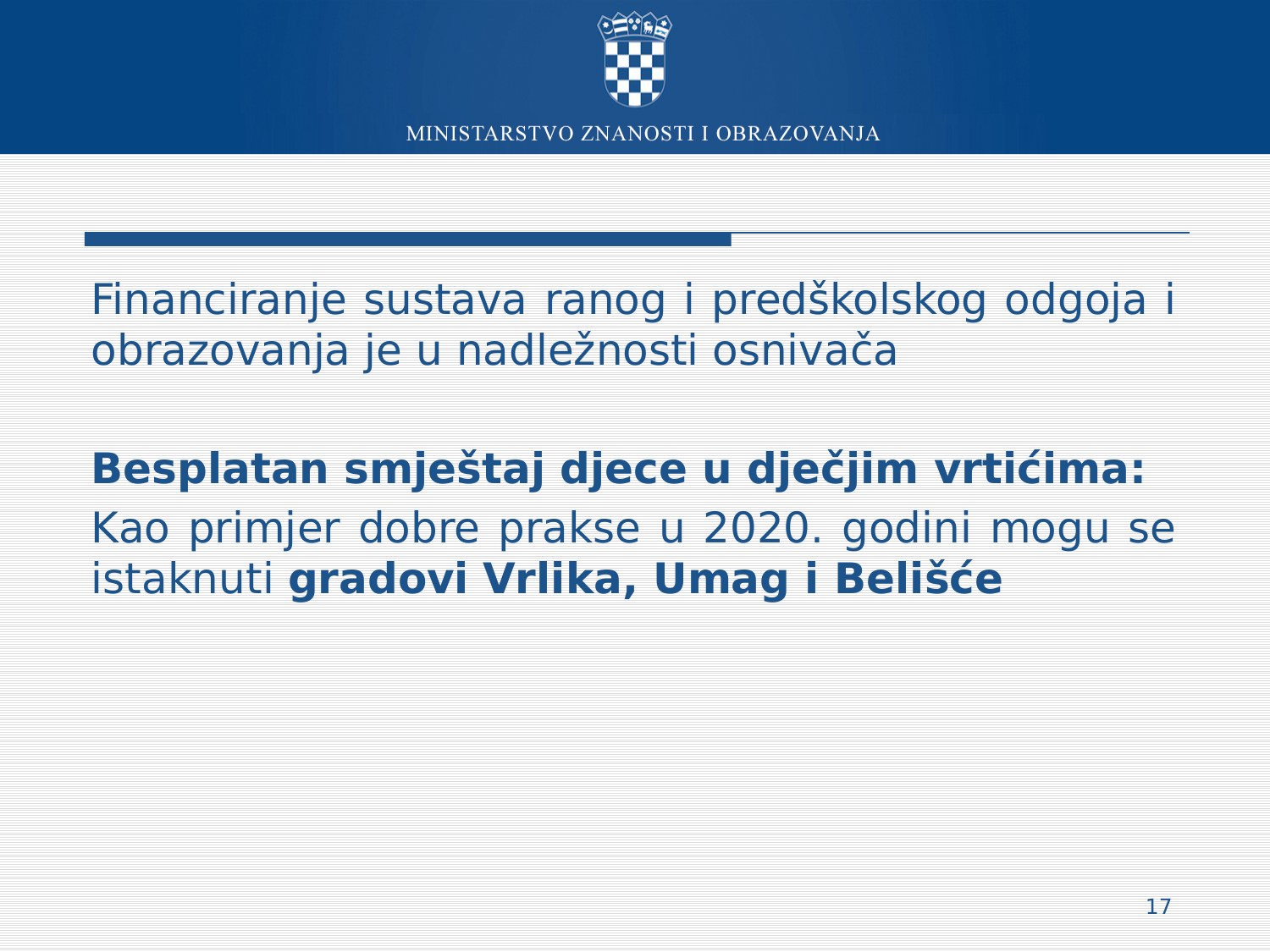

Financiranje sustava ranog i predškolskog odgoja i obrazovanja je u nadležnosti osnivača

Besplatan smještaj djece u dječjim vrtićima:
Kao primjer dobre prakse u 2020. godini mogu se istaknuti gradovi Vrlika, Umag i Belišće
17